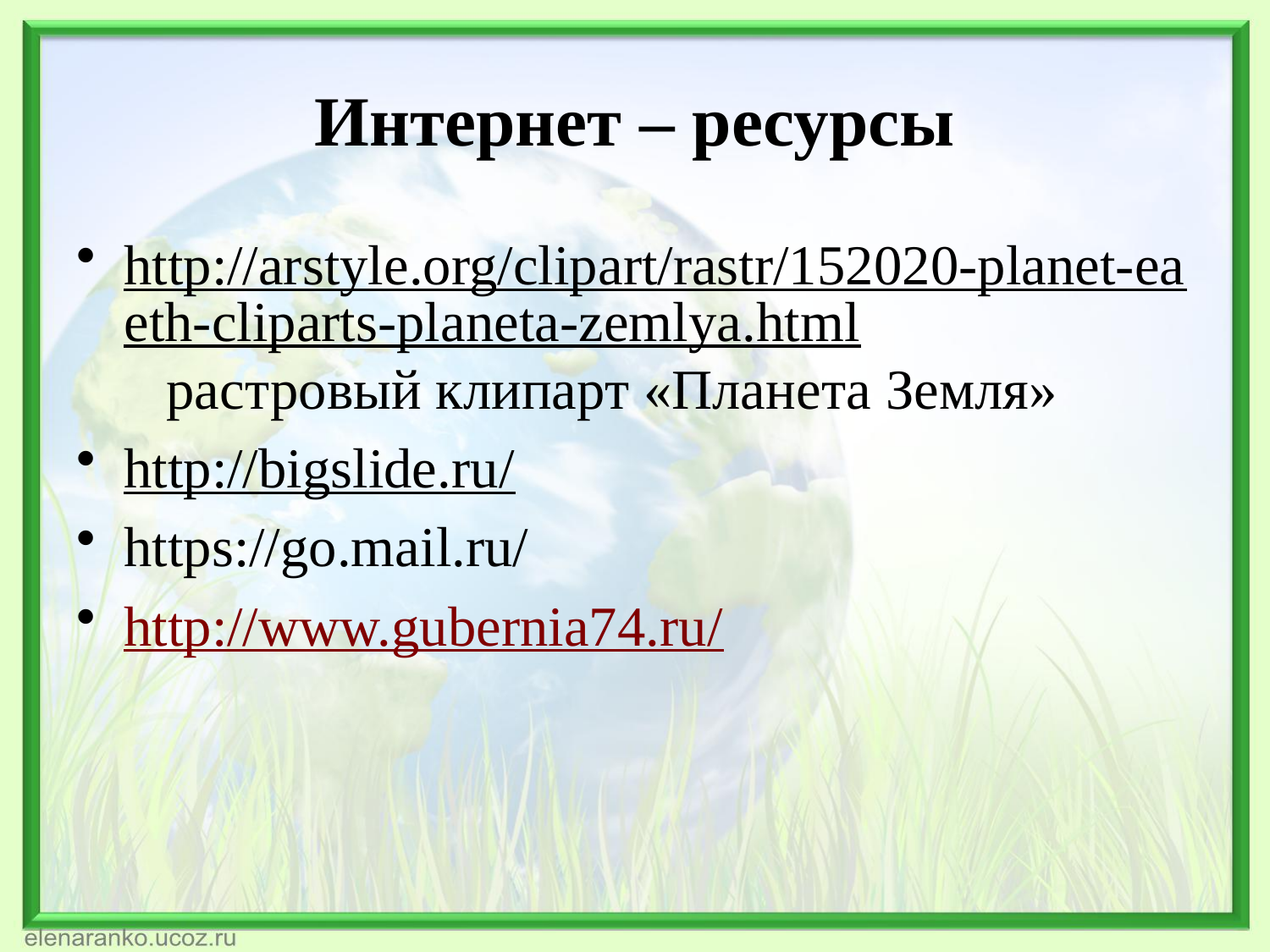

# Интернет – ресурсы
http://arstyle.org/clipart/rastr/152020-planet-eaeth-cliparts-planeta-zemlya.html   растровый клипарт «Планета Земля»
http://bigslide.ru/
https://go.mail.ru/
http://www.gubernia74.ru/